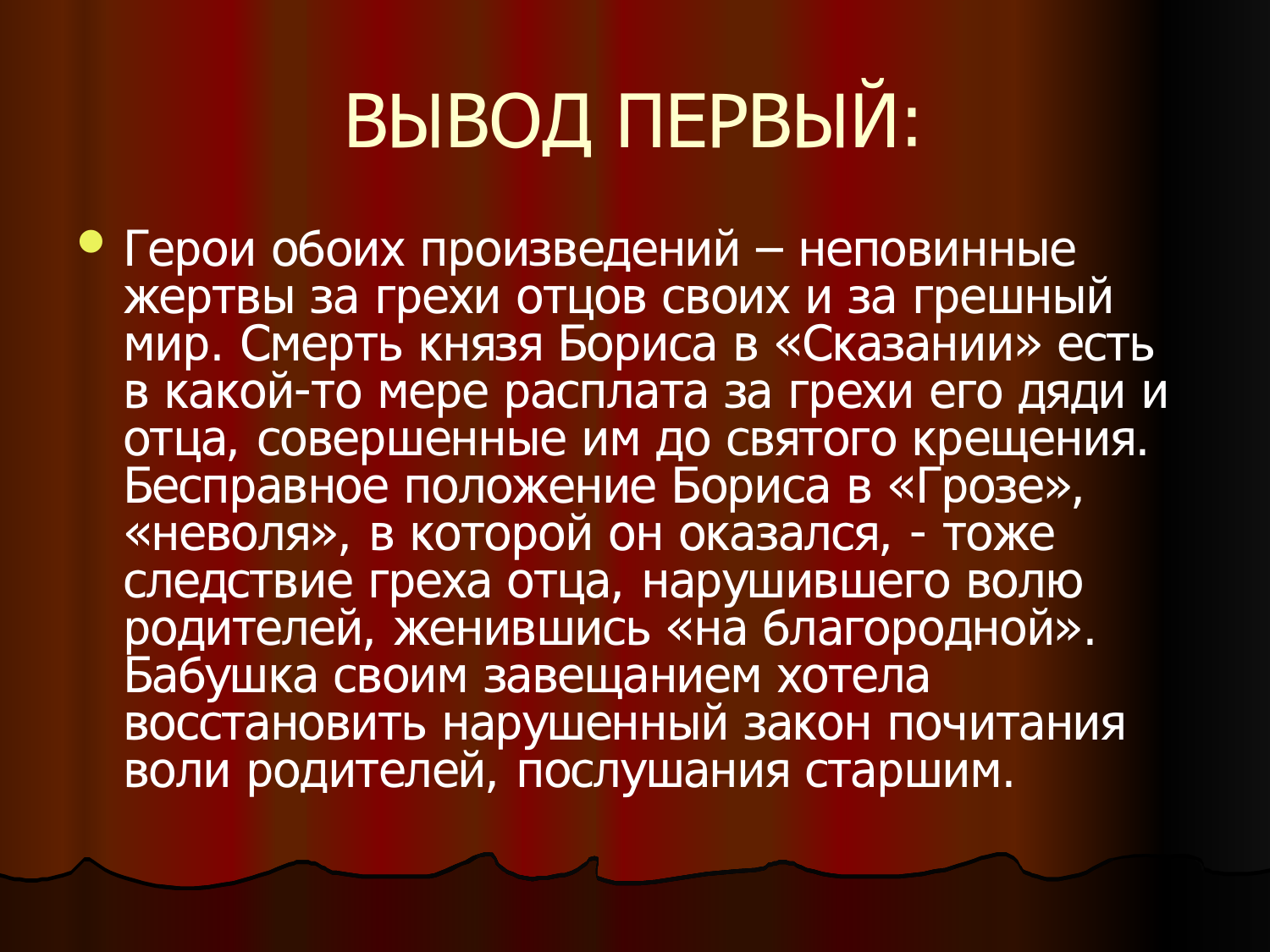

# ВЫВОД ПЕРВЫЙ:
Герои обоих произведений – неповинные жертвы за грехи отцов своих и за грешный мир. Смерть князя Бориса в «Сказании» есть в какой-то мере расплата за грехи его дяди и отца, совершенные им до святого крещения. Бесправное положение Бориса в «Грозе», «неволя», в которой он оказался, - тоже следствие греха отца, нарушившего волю родителей, женившись «на благородной». Бабушка своим завещанием хотела восстановить нарушенный закон почитания воли родителей, послушания старшим.